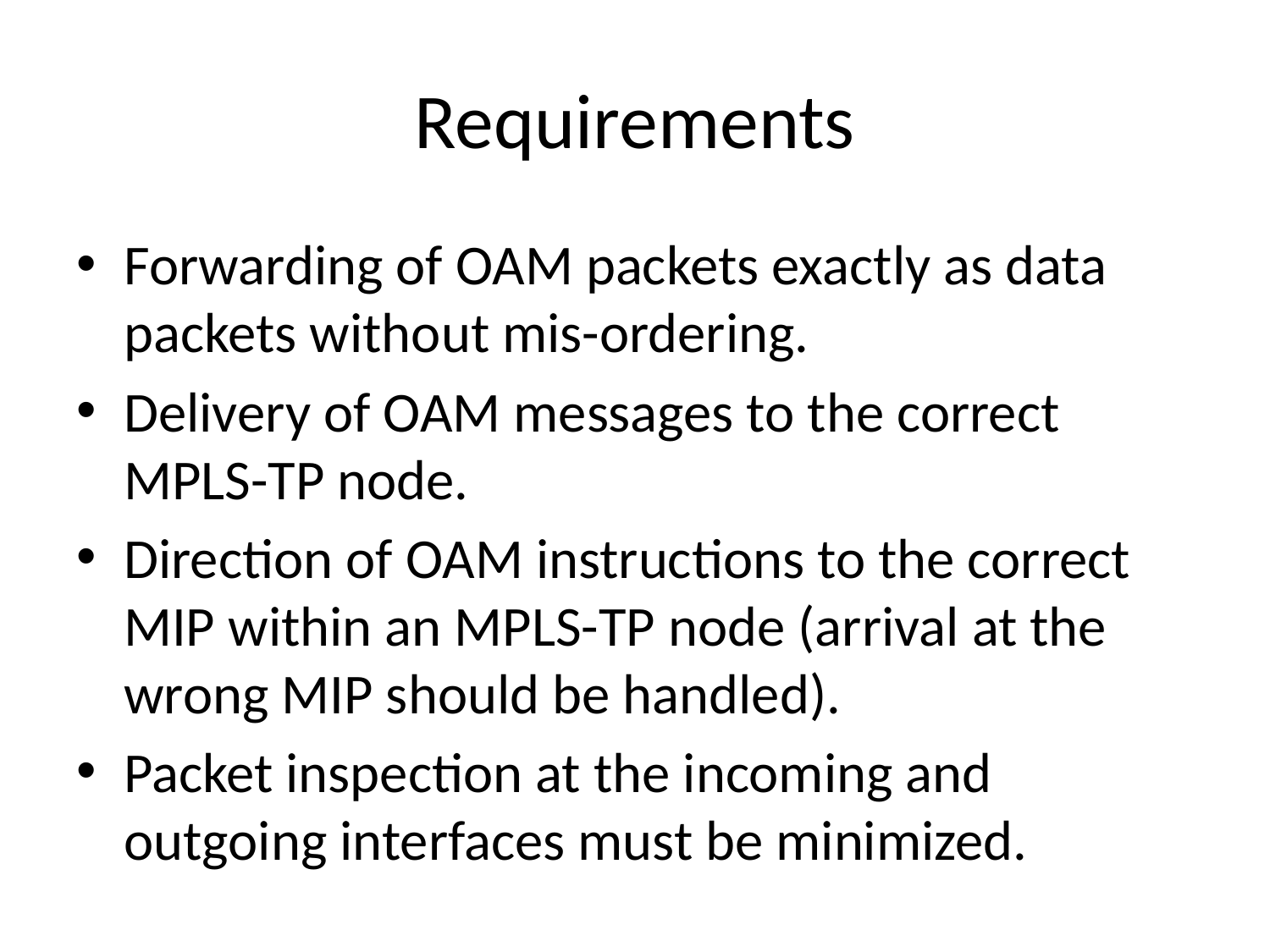

# Requirements
Forwarding of OAM packets exactly as data packets without mis-ordering.
Delivery of OAM messages to the correct MPLS-TP node.
Direction of OAM instructions to the correct MIP within an MPLS-TP node (arrival at the wrong MIP should be handled).
Packet inspection at the incoming and outgoing interfaces must be minimized.